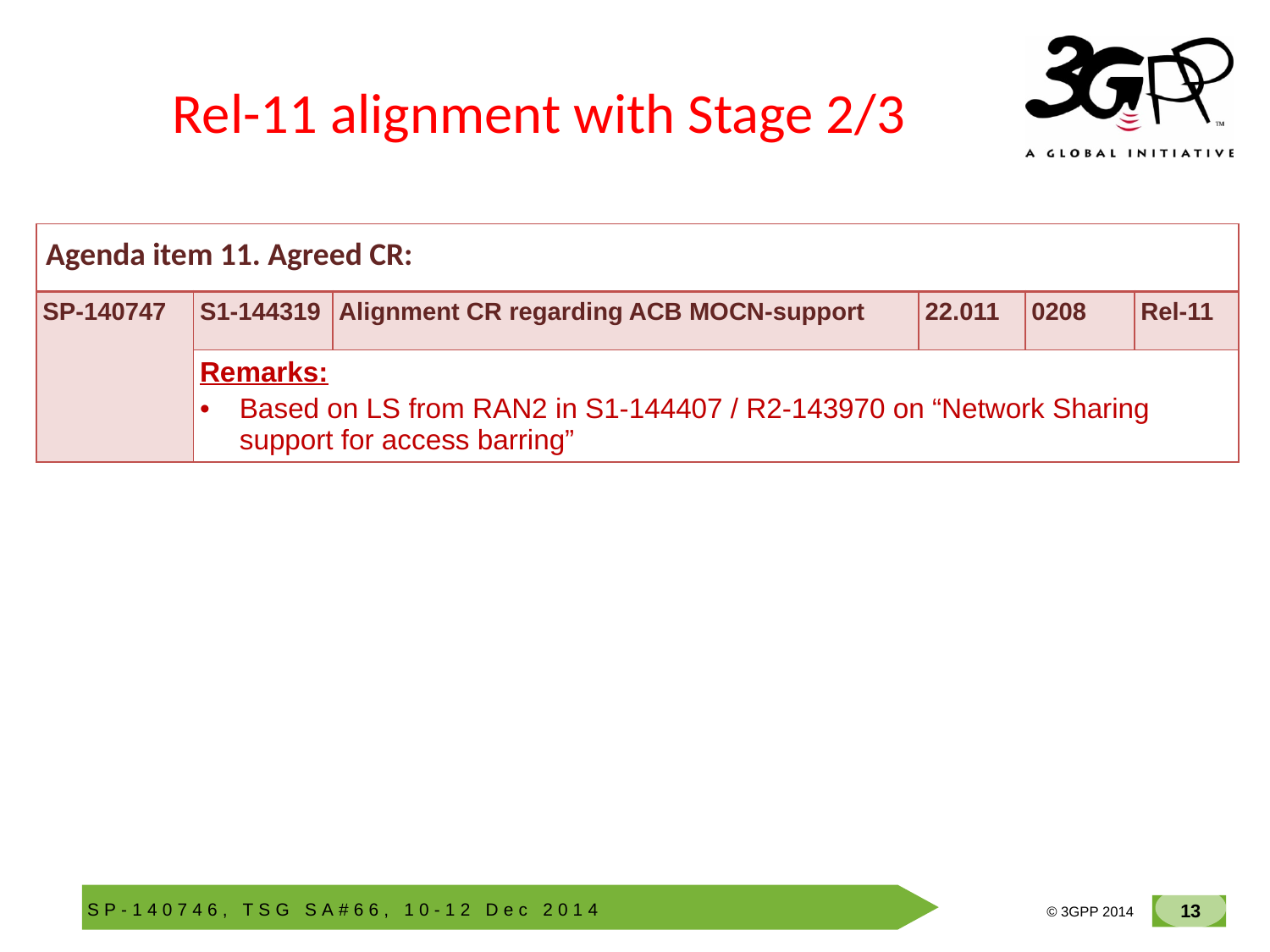

# Rel-11 alignment with Stage 2/3
| Agenda item 11. Agreed CR: |  |  |  |  |  |
| --- | --- | --- | --- | --- | --- |
| SP-140747 | S1-144319 | Alignment CR regarding ACB MOCN-support | 22.011 | 0208 | Rel-11 |
|  | Remarks: Based on LS from RAN2 in S1-144407 / R2-143970 on “Network Sharing support for access barring” |  |  |  |  |